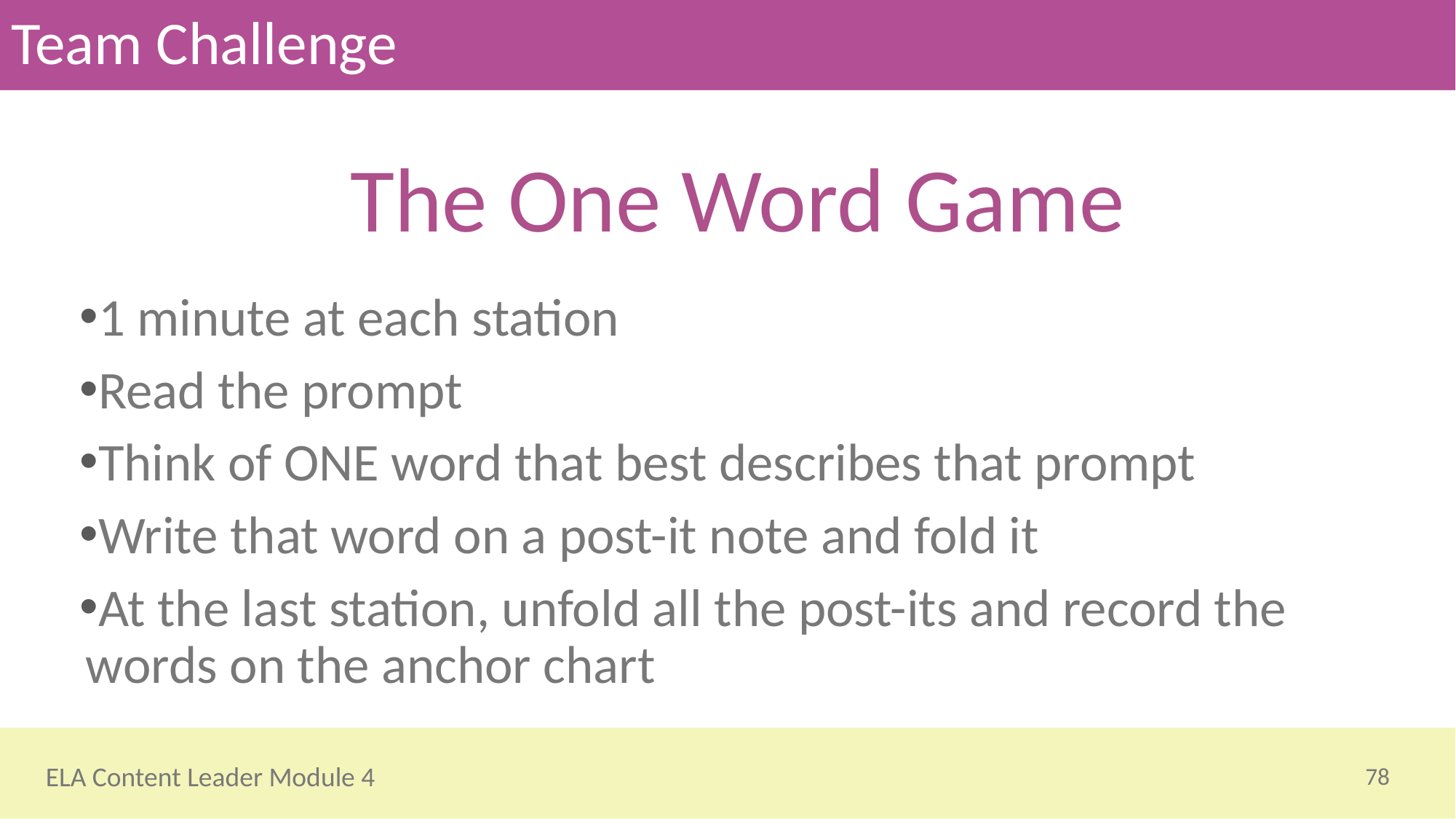

# Team Challenge
The One Word Game

1 minute at each station
Read the prompt
Think of ONE word that best describes that prompt
Write that word on a post-it note and fold it
At the last station, unfold all the post-its and record the words on the anchor chart
78